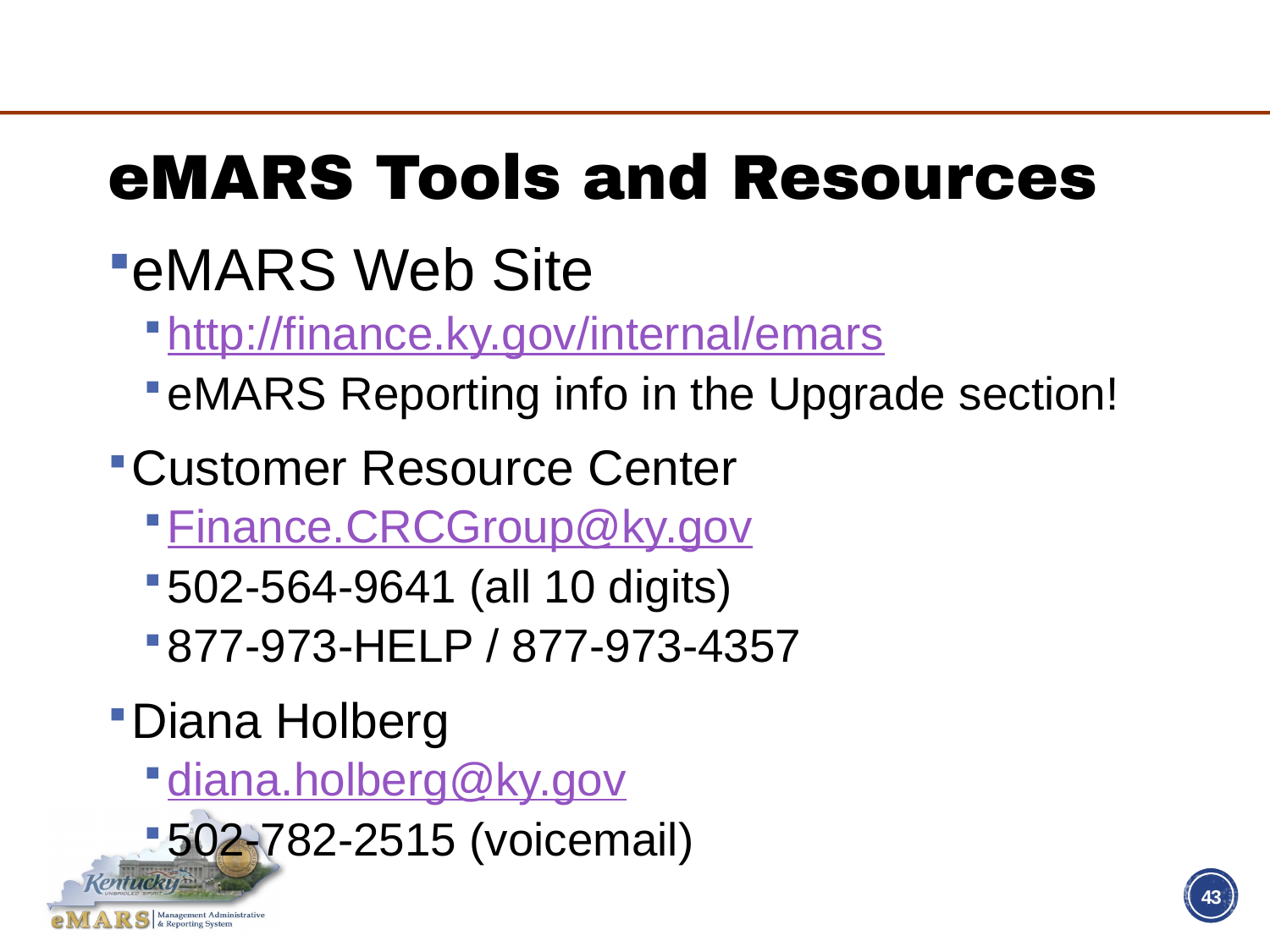

# eMARS Tools and Resources
eMARS Web Site
http://finance.ky.gov/internal/emars
eMARS Reporting info in the Upgrade section!
Customer Resource Center
Finance.CRCGroup@ky.gov
502-564-9641 (all 10 digits)
877-973-HELP / 877-973-4357
Diana Holberg
diana.holberg@ky.gov
502-782-2515 (voicemail)

43